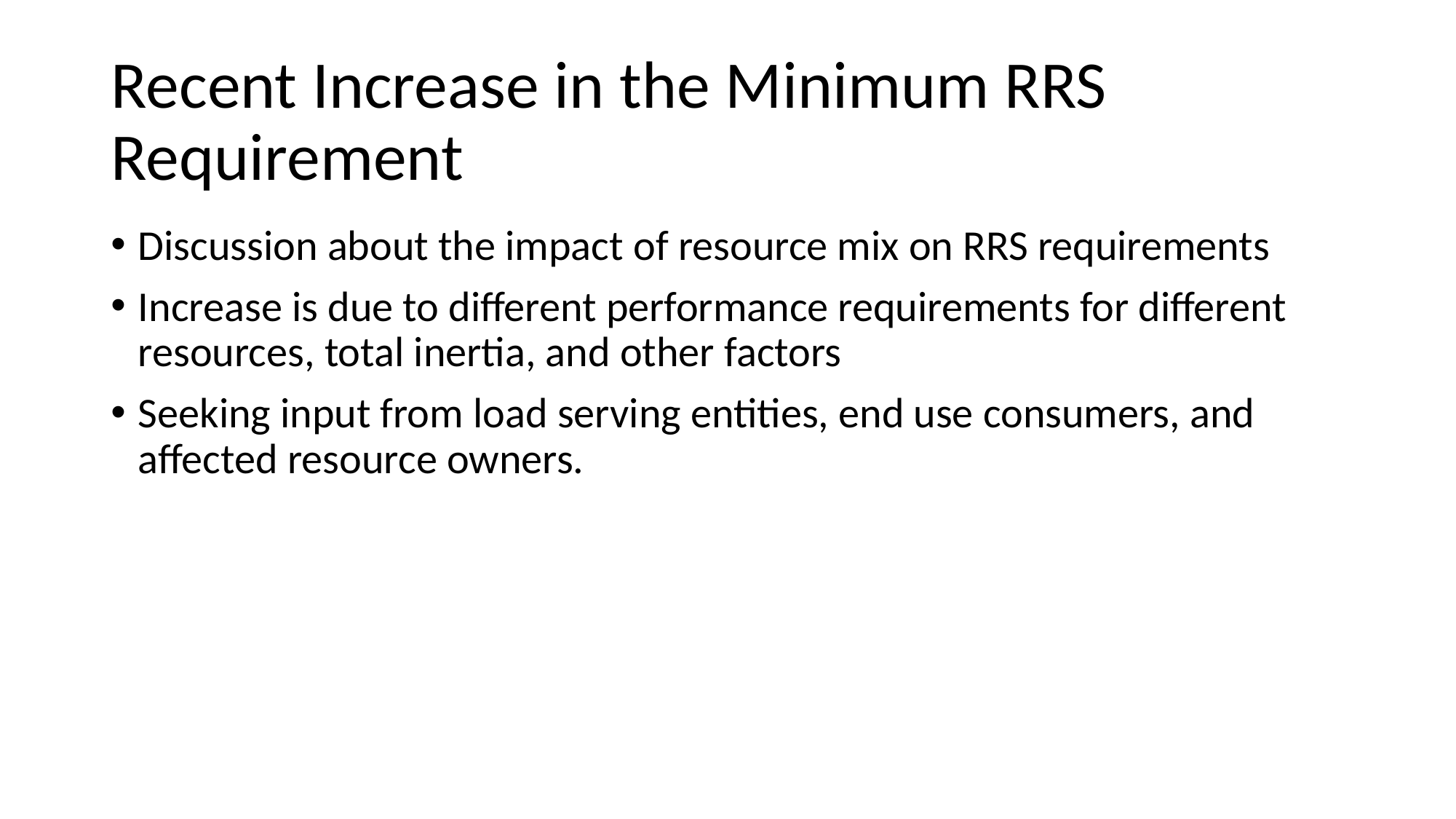

# Recent Increase in the Minimum RRS Requirement
Discussion about the impact of resource mix on RRS requirements
Increase is due to different performance requirements for different resources, total inertia, and other factors
Seeking input from load serving entities, end use consumers, and affected resource owners.